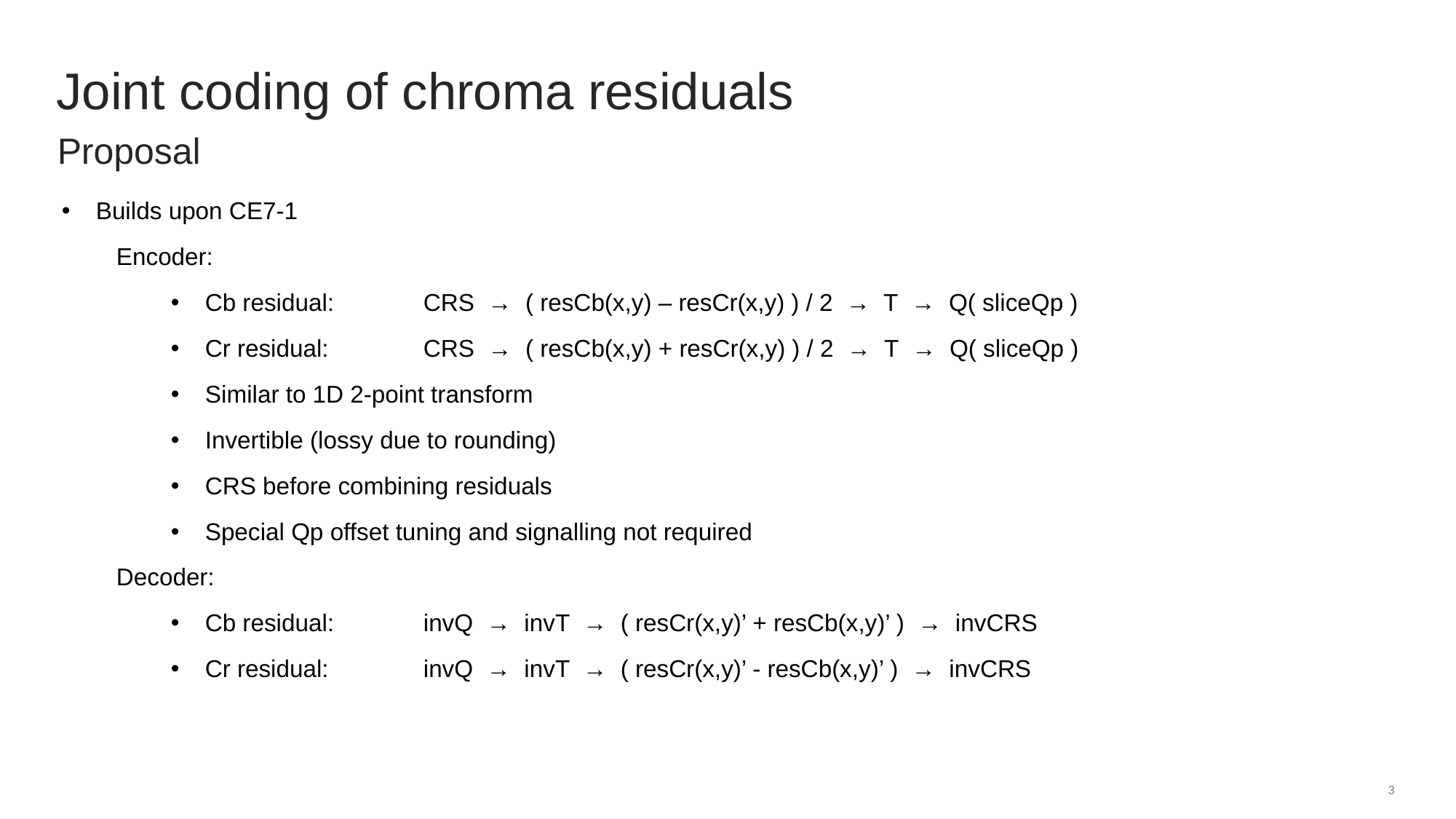

# Joint coding of chroma residuals
Proposal
Builds upon CE7-1
Encoder:
Cb residual:	CRS  →  ( resCb(x,y) – resCr(x,y) ) / 2  →  T  →  Q( sliceQp )
Cr residual:	CRS  →  ( resCb(x,y) + resCr(x,y) ) / 2  →  T  →  Q( sliceQp )
Similar to 1D 2-point transform
Invertible (lossy due to rounding)
CRS before combining residuals
Special Qp offset tuning and signalling not required
Decoder:
Cb residual:	invQ  →  invT  →  ( resCr(x,y)’ + resCb(x,y)’ )  →  invCRS
Cr residual:	invQ  →  invT  →  ( resCr(x,y)’ - resCb(x,y)’ )  →  invCRS